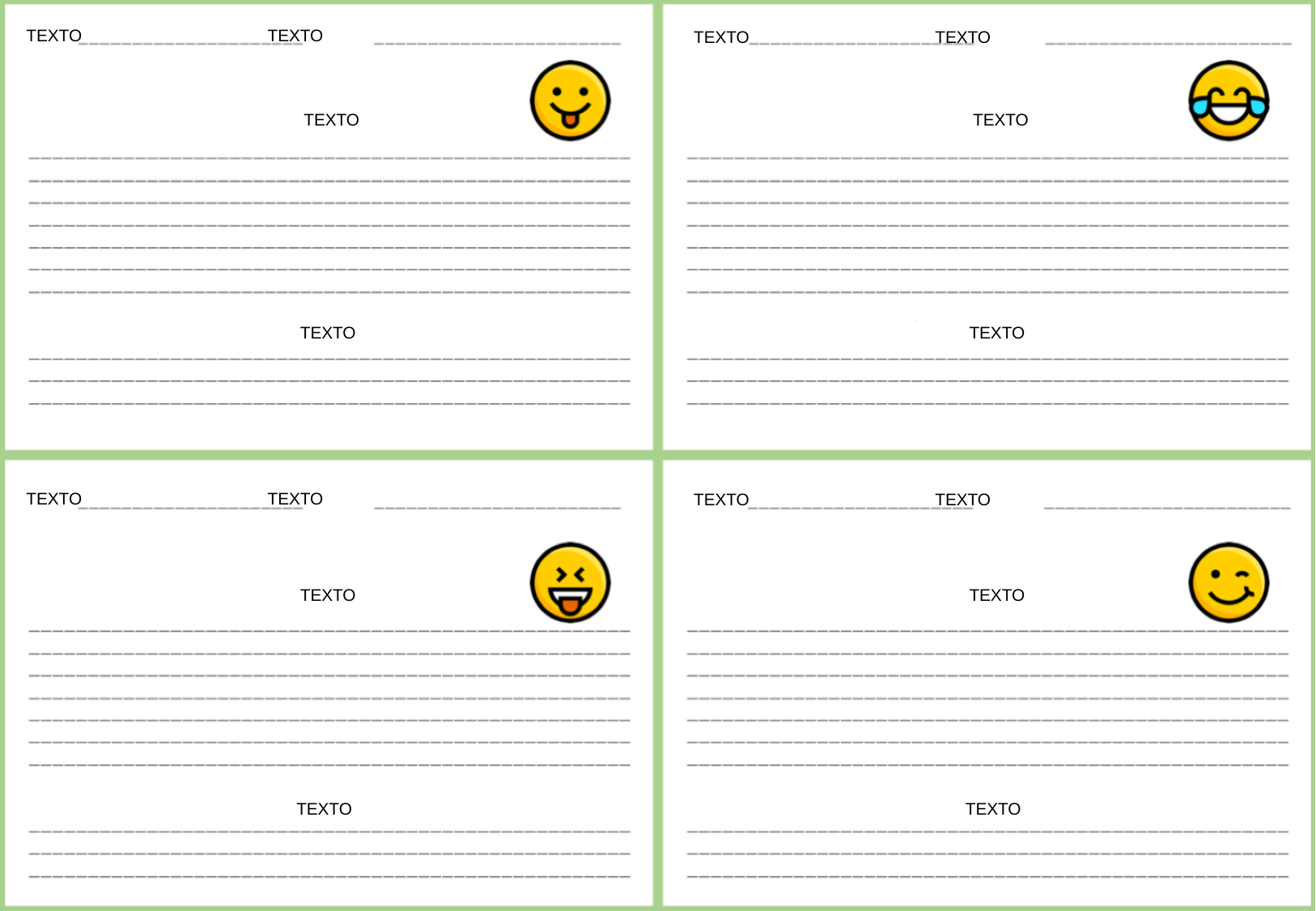

TEXTO                                        TEXTO
TEXTO                                        TEXTO

TEXTO
TEXTO
TEXTO
TEXTO

TEXTO                                        TEXTO
TEXTO                                        TEXTO

TEXTO
TEXTO

TEXTO
TEXTO